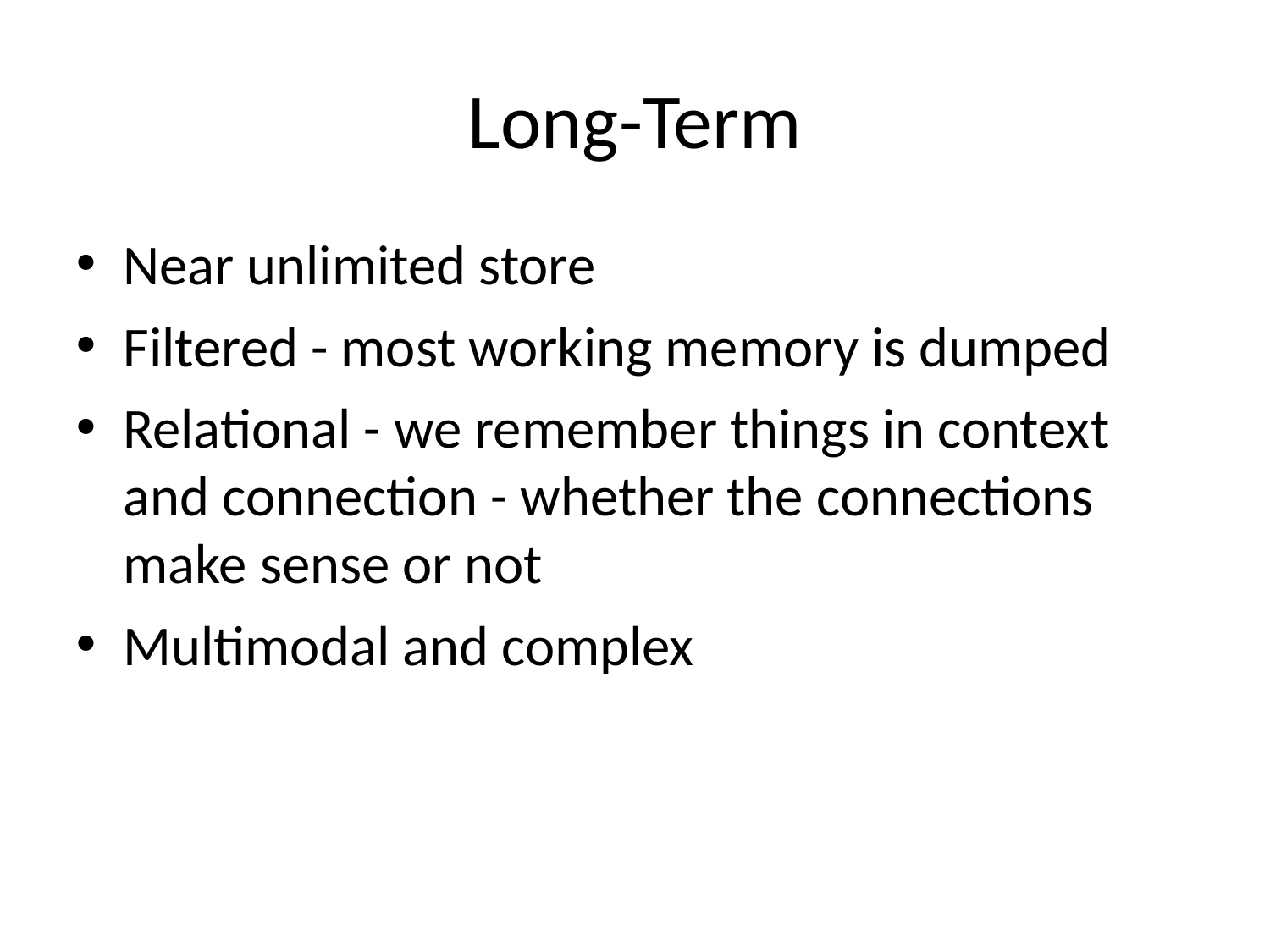

Long-Term
Near unlimited store
Filtered - most working memory is dumped
Relational - we remember things in context and connection - whether the connections make sense or not
Multimodal and complex